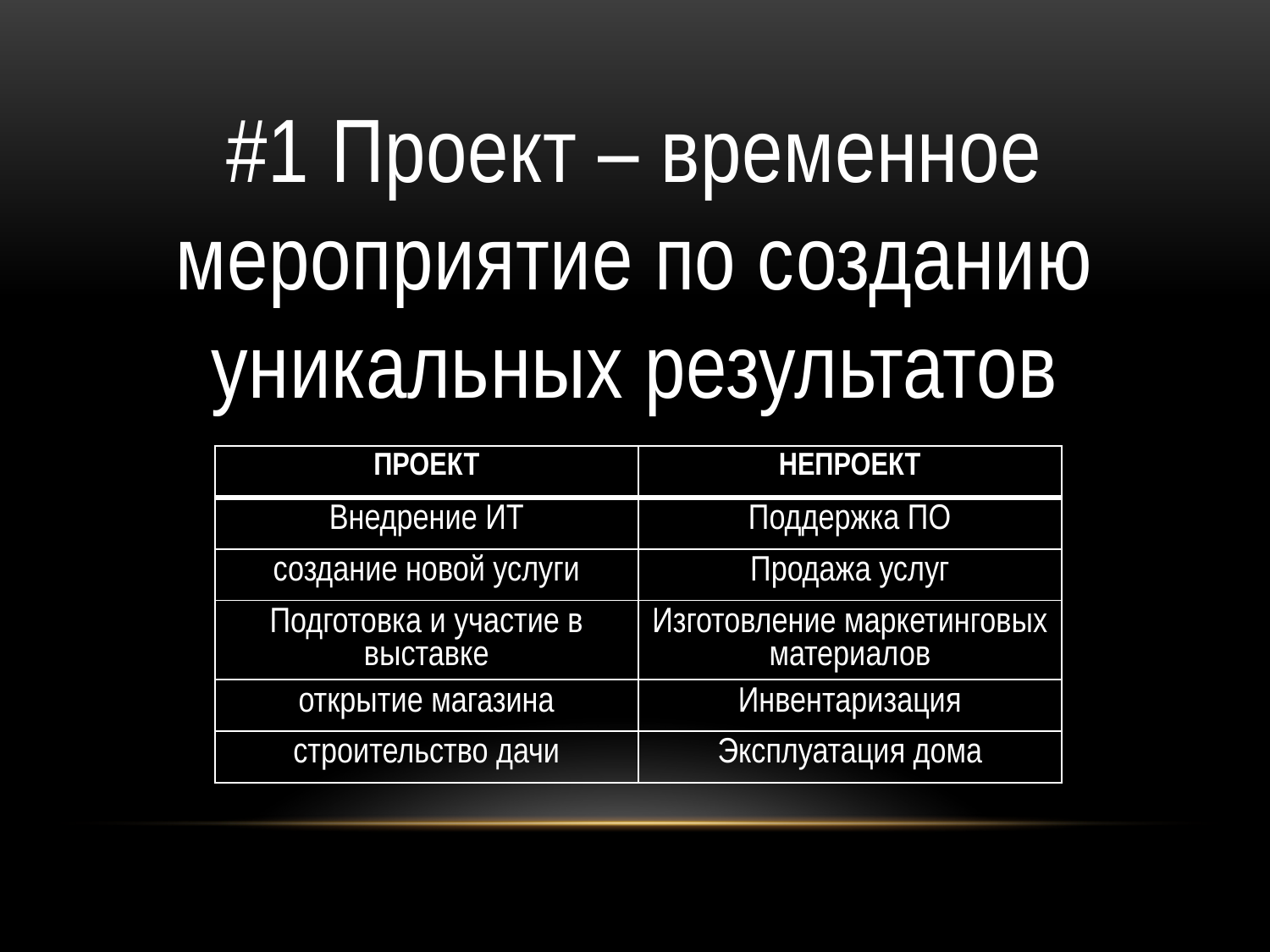

#1 Проект – временное мероприятие по созданию уникальных результатов
| ПРОЕКТ | НЕПРОЕКТ |
| --- | --- |
| Внедрение ИТ | Поддержка ПО |
| создание новой услуги | Продажа услуг |
| Подготовка и участие в выставке | Изготовление маркетинговых материалов |
| открытие магазина | Инвентаризация |
| строительство дачи | Эксплуатация дома |